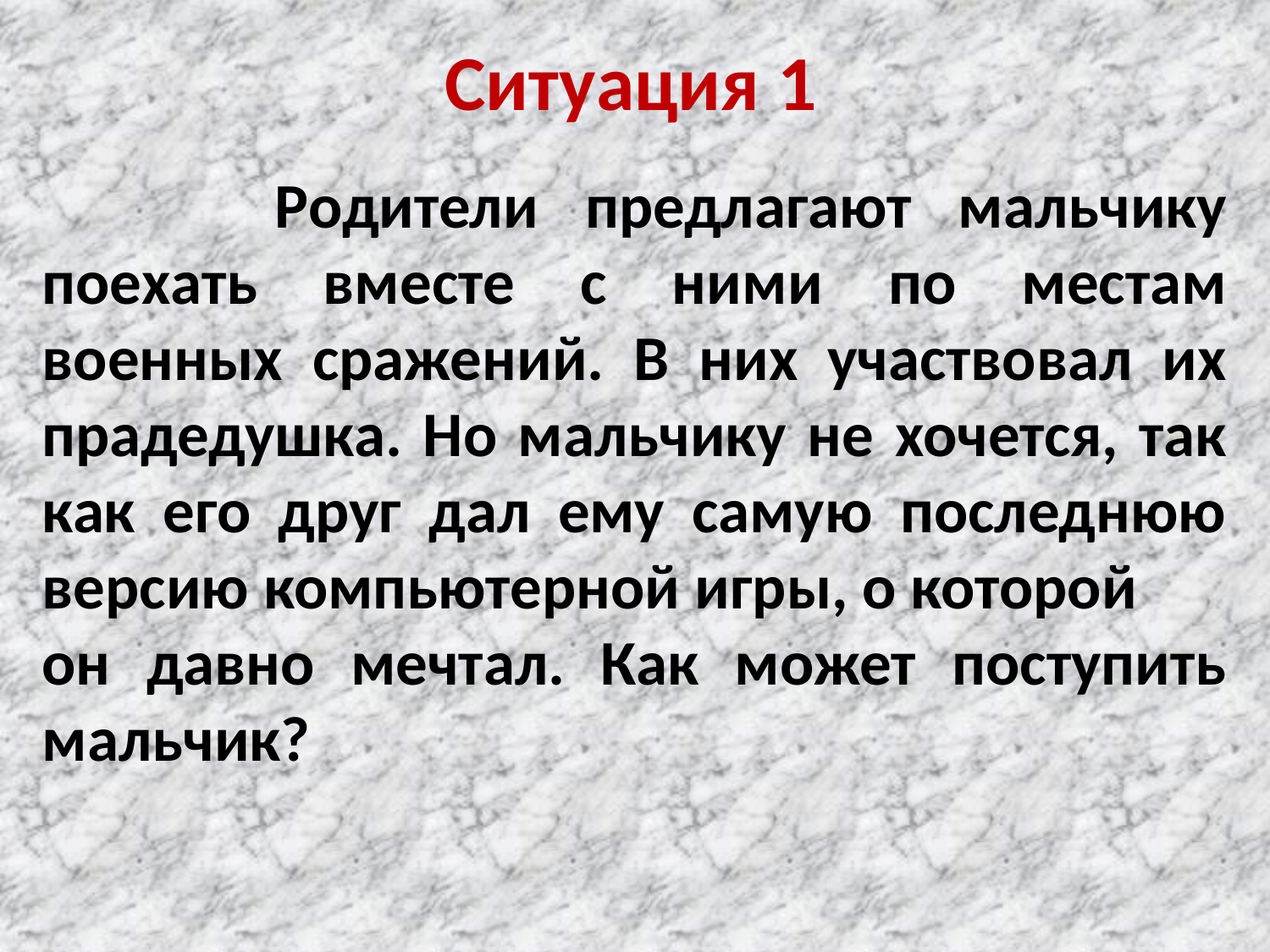

# Ситуация 1
     Родители предлагают мальчику поехать вместе с ними по местам военных сражений. В них участвовал их прадедушка. Но мальчику не хочется, так как его друг дал ему самую последнюю версию компьютерной игры, о которой
он давно мечтал. Как может поступить мальчик?